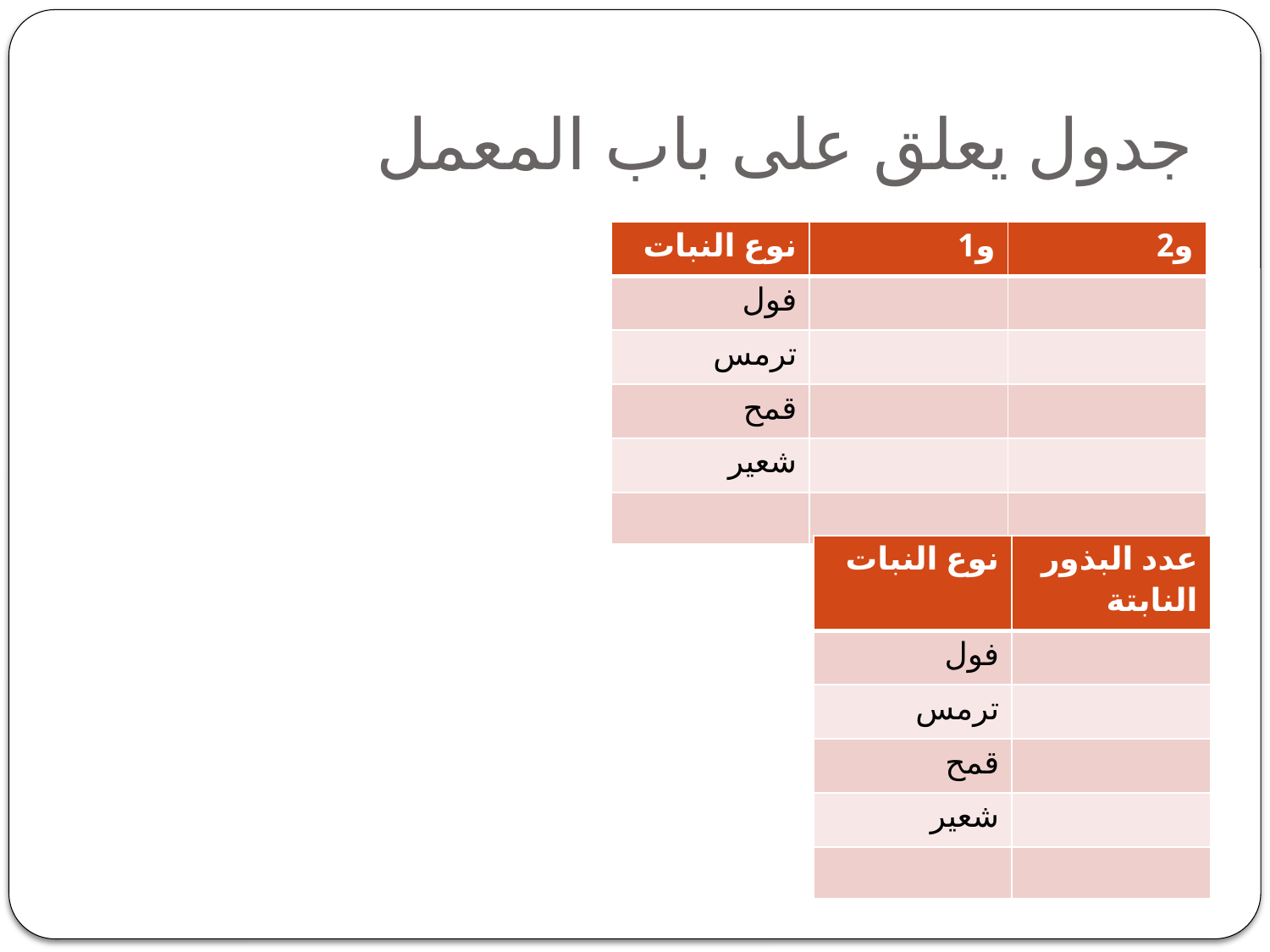

# جدول يعلق على باب المعمل

| نوع النبات | و1 | و2 |
| --- | --- | --- |
| فول |  |  |
| ترمس |  |  |
| قمح |  |  |
| شعير |  |  |
|  |  |  |
| نوع النبات | عدد البذور النابتة |
| --- | --- |
| فول |  |
| ترمس |  |
| قمح |  |
| شعير |  |
|  |  |